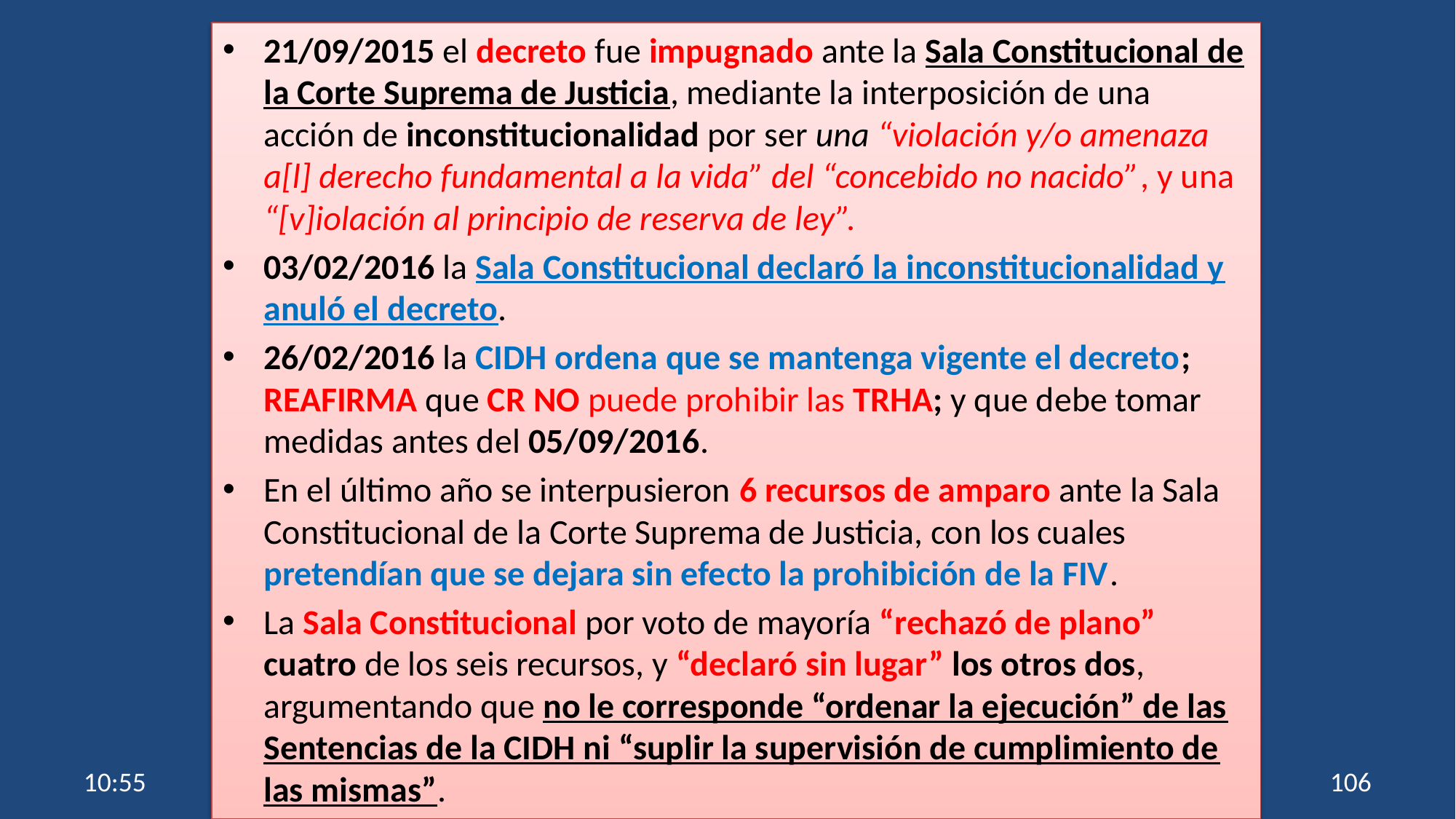

21/09/2015 el decreto fue impugnado ante la Sala Constitucional de la Corte Suprema de Justicia, mediante la interposición de una acción de inconstitucionalidad por ser una “violación y/o amenaza a[l] derecho fundamental a la vida” del “concebido no nacido”, y una “[v]iolación al principio de reserva de ley”.
03/02/2016 la Sala Constitucional declaró la inconstitucionalidad y anuló el decreto.
26/02/2016 la CIDH ordena que se mantenga vigente el decreto; REAFIRMA que CR NO puede prohibir las TRHA; y que debe tomar medidas antes del 05/09/2016.
En el último año se interpusieron 6 recursos de amparo ante la Sala Constitucional de la Corte Suprema de Justicia, con los cuales pretendían que se dejara sin efecto la prohibición de la FIV.
La Sala Constitucional por voto de mayoría “rechazó de plano” cuatro de los seis recursos, y “declaró sin lugar” los otros dos, argumentando que no le corresponde “ordenar la ejecución” de las Sentencias de la CIDH ni “suplir la supervisión de cumplimiento de las mismas”.

10:55
106